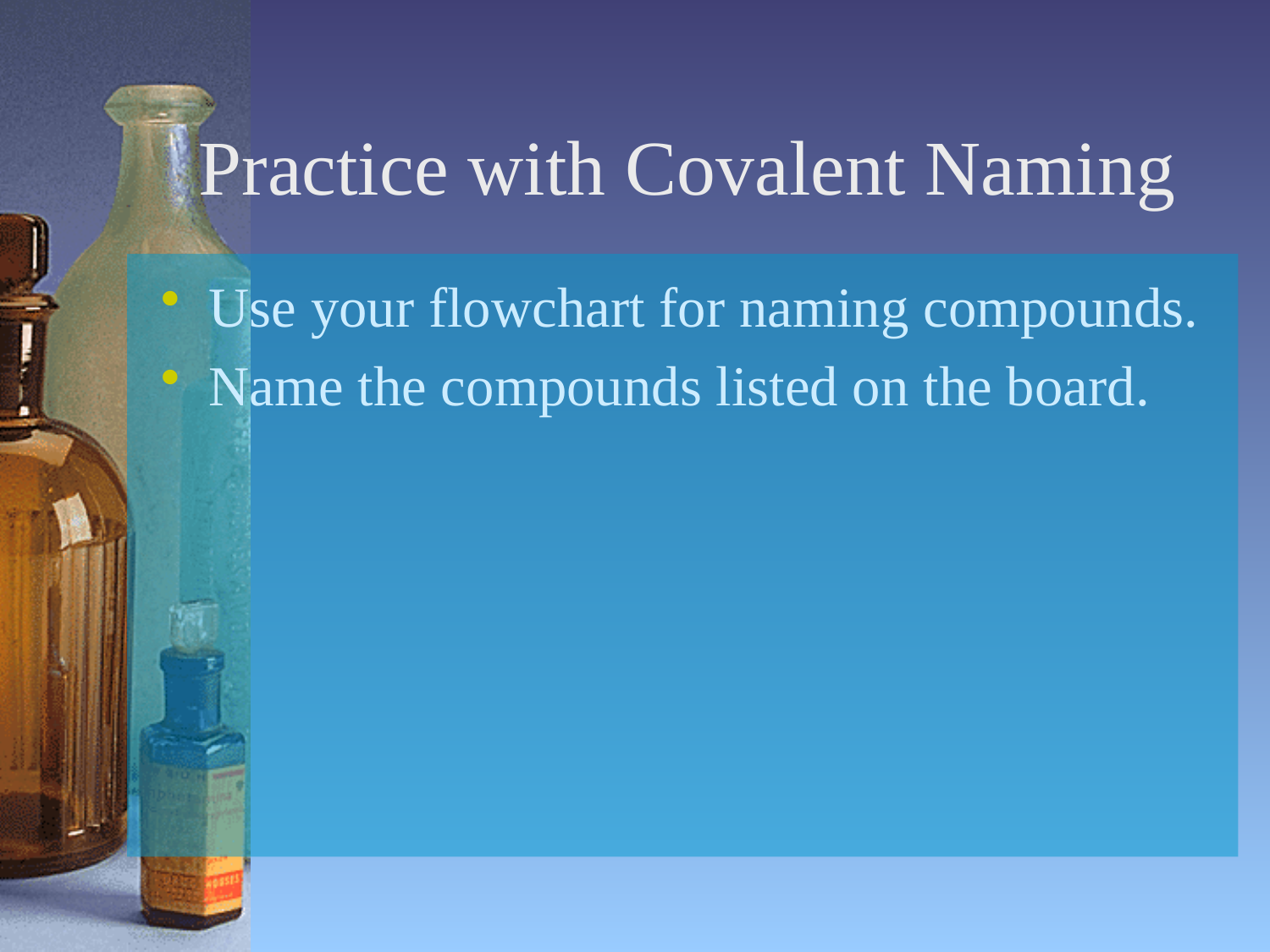

# Practice with Covalent Naming
Use your flowchart for naming compounds.
Name the compounds listed on the board.